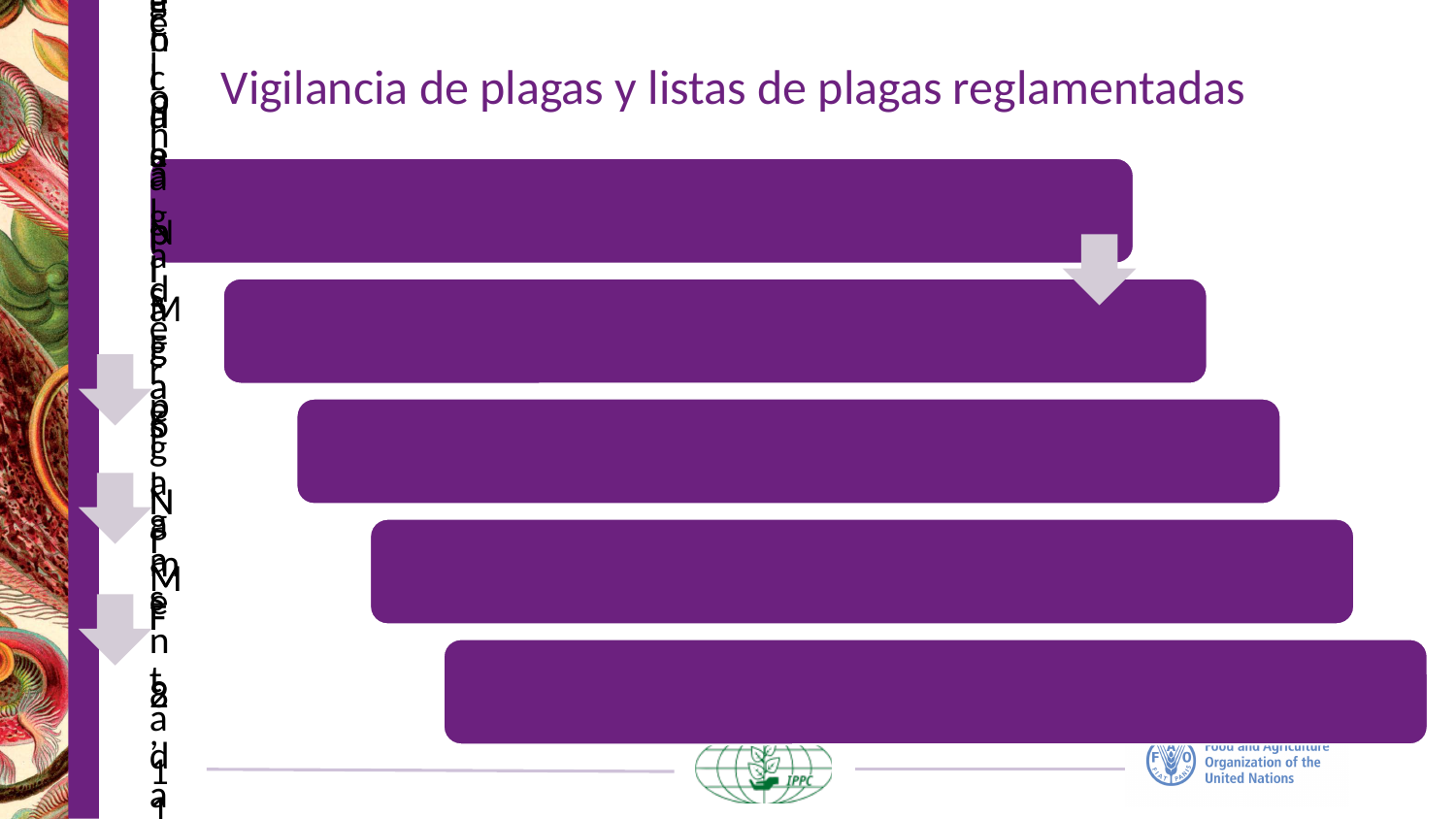

# Vigilancia de plagas y listas de plagas reglamentadas